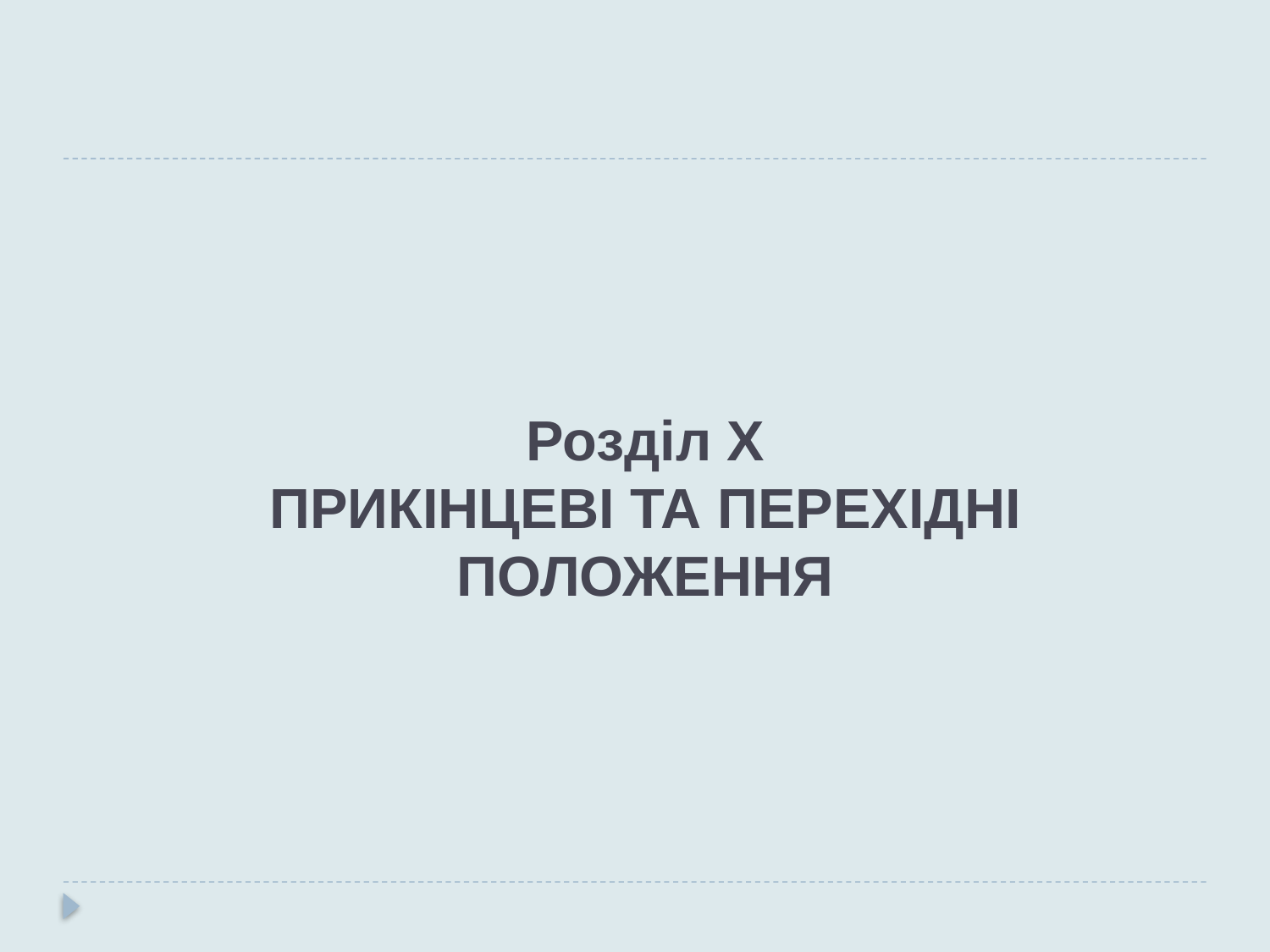

# Розділ X ПРИКІНЦЕВІ ТА ПЕРЕХІДНІ ПОЛОЖЕННЯ